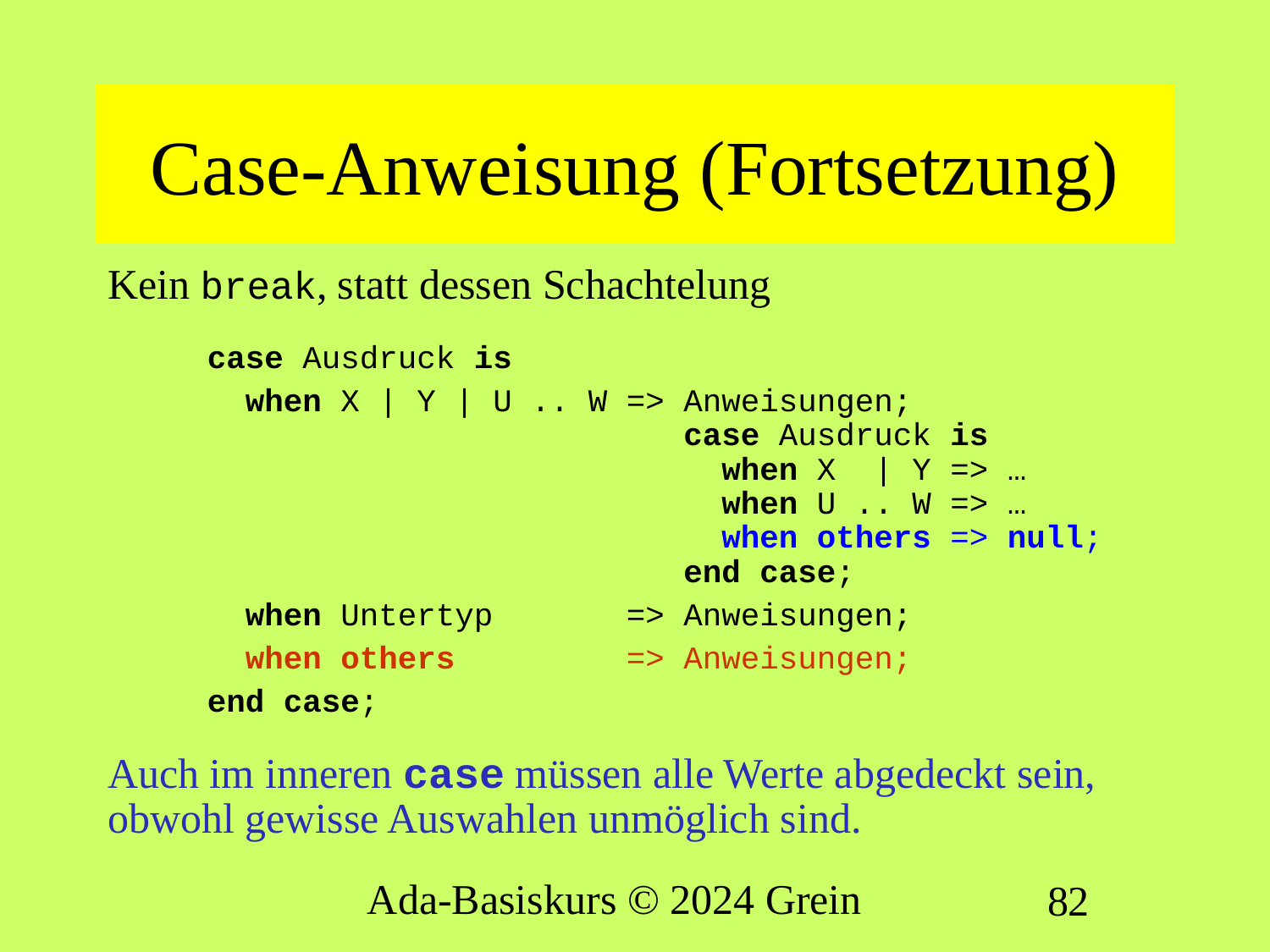

# Case-Anweisung (Fortsetzung)
Kein break, statt dessen Schachtelung

case Ausdruck is
  when X | Y | U .. W => Anweisungen;
                         case Ausdruck is
                           when X  | Y => …
                           when U .. W => …
                           when others => null;
                         end case;
  when Untertyp       => Anweisungen;
  when others         => Anweisungen;
end case;

Auch im inneren case müssen alle Werte abgedeckt sein, obwohl gewisse Auswahlen unmöglich sind.
Ada-Basiskurs © 2024 Grein
82